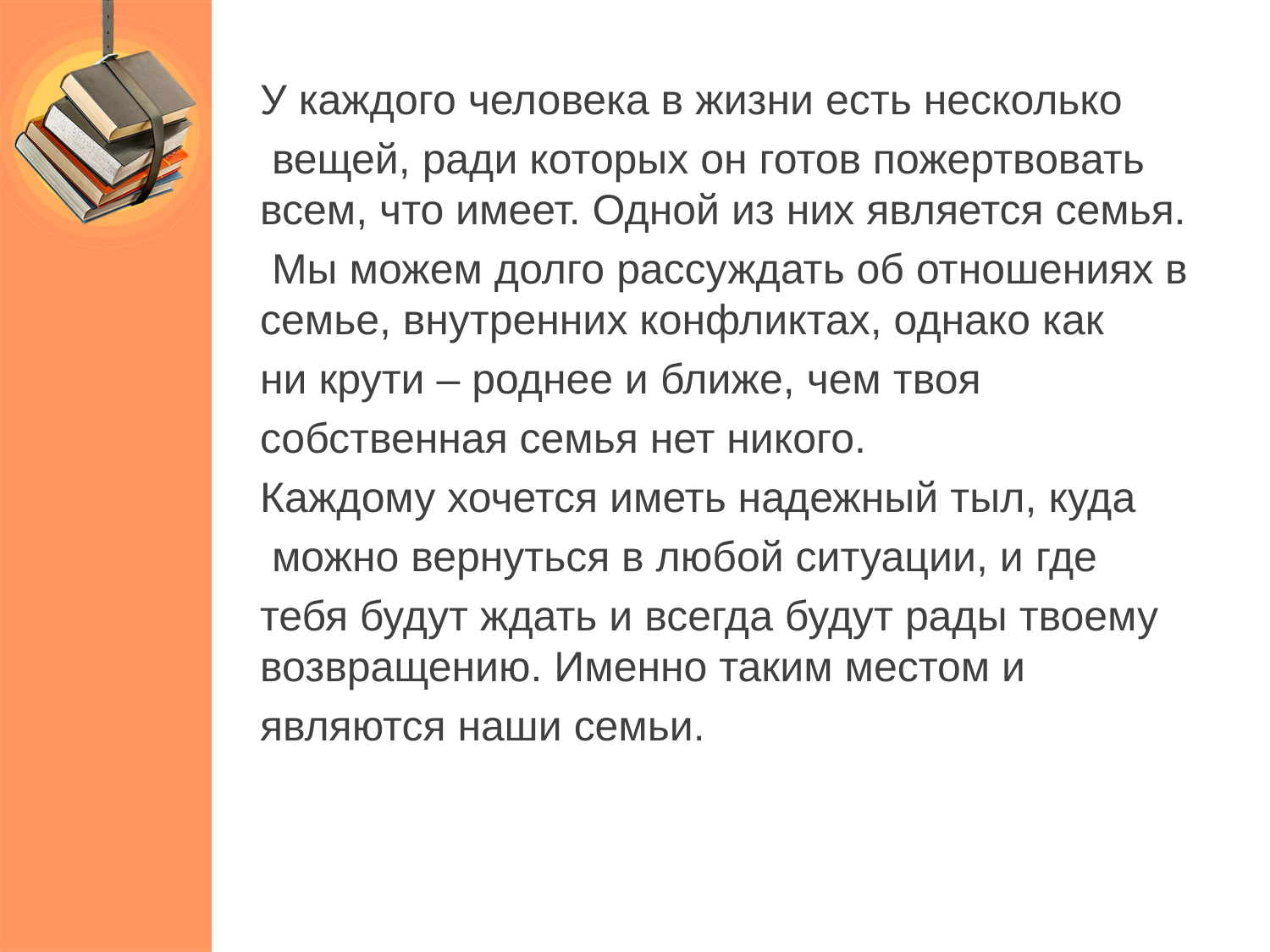

У каждого человека в жизни есть несколько
 вещей, ради которых он готов пожертвовать всем, что имеет. Одной из них является семья.
 Мы можем долго рассуждать об отношениях в семье, внутренних конфликтах, однако как
ни крути – роднее и ближе, чем твоя
собственная семья нет никого.
Каждому хочется иметь надежный тыл, куда
 можно вернуться в любой ситуации, и где
тебя будут ждать и всегда будут рады твоему возвращению. Именно таким местом и
являются наши семьи.